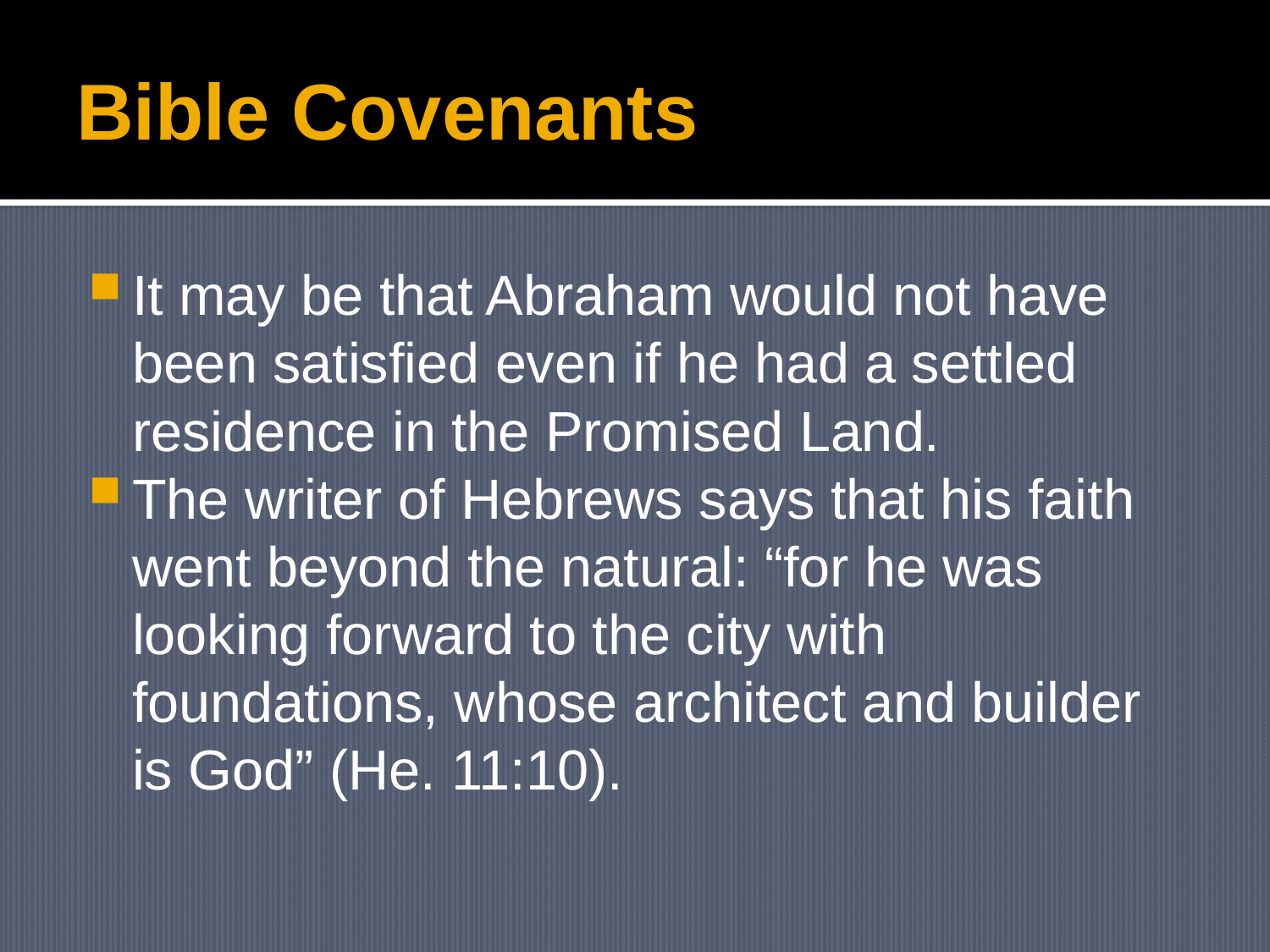

# Bible Covenants
It may be that Abraham would not have been satisfied even if he had a settled residence in the Promised Land.
The writer of Hebrews says that his faith went beyond the natural: “for he was looking forward to the city with foundations, whose architect and builder is God” (He. 11:10).